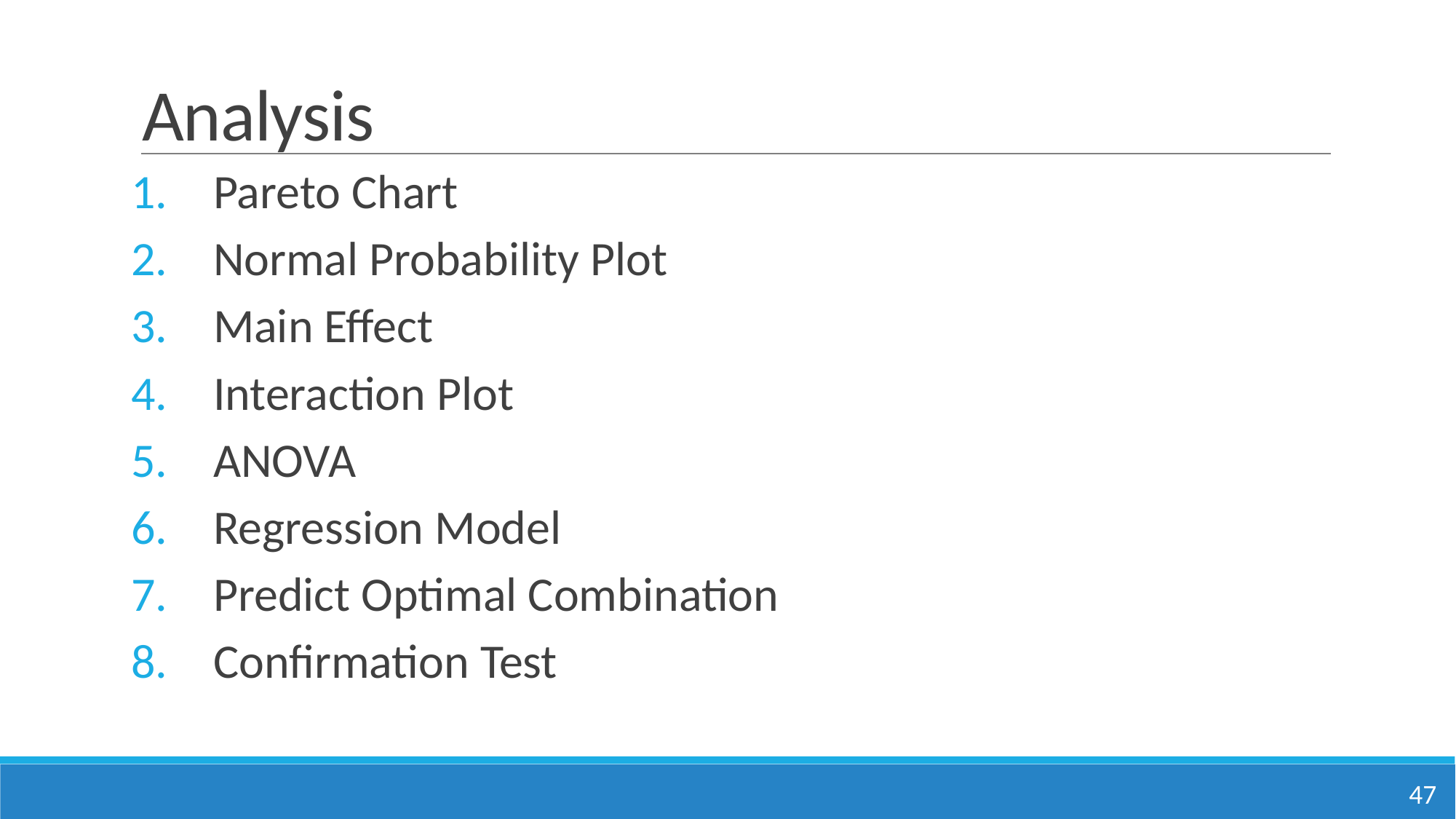

# Analysis
Pareto Chart
Normal Probability Plot
Main Effect
Interaction Plot
ANOVA
Regression Model
Predict Optimal Combination
Confirmation Test

47